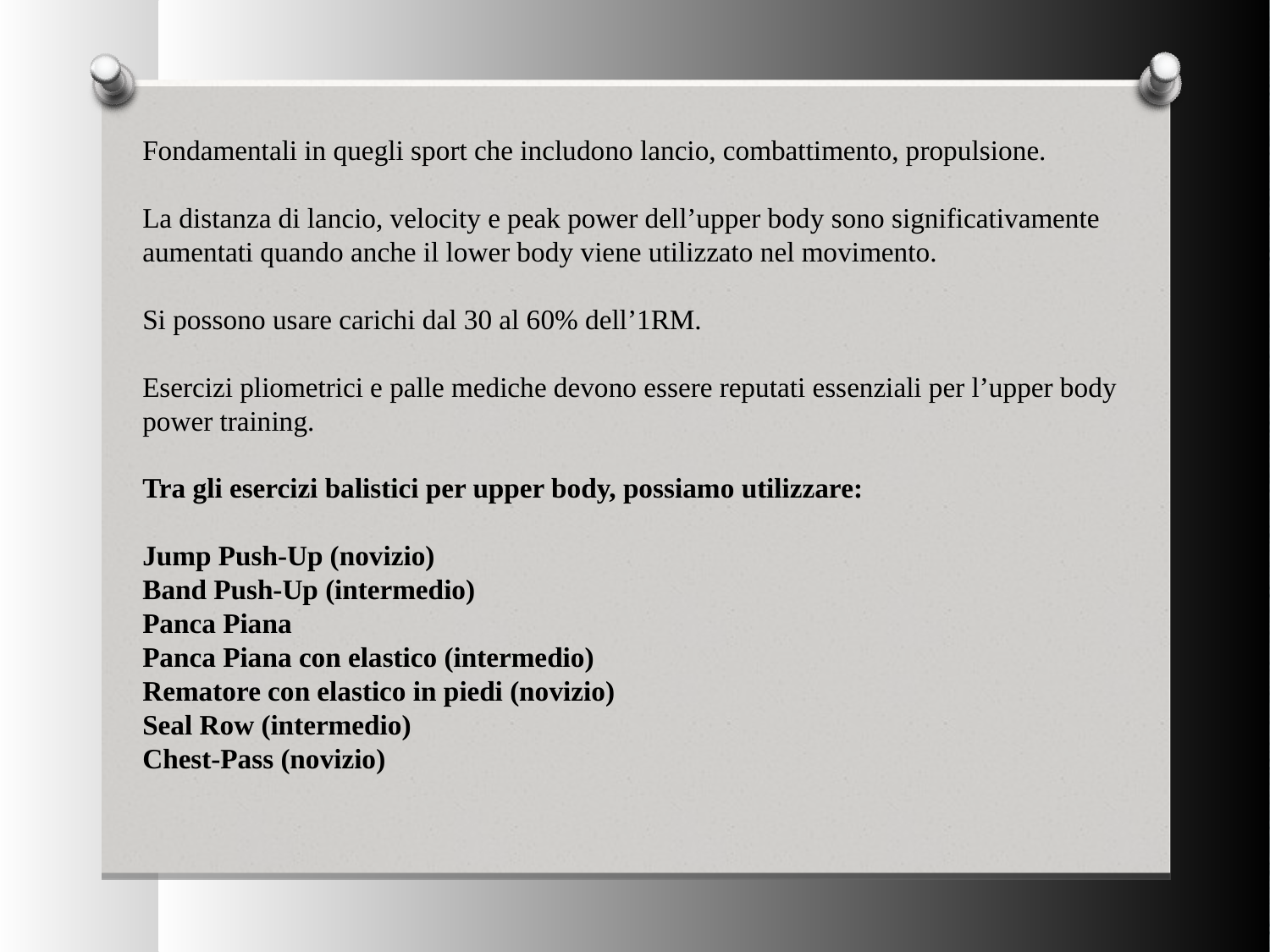

Fondamentali in quegli sport che includono lancio, combattimento, propulsione.

La distanza di lancio, velocity e peak power dell’upper body sono significativamente aumentati quando anche il lower body viene utilizzato nel movimento.

Si possono usare carichi dal 30 al 60% dell’1RM.

Esercizi pliometrici e palle mediche devono essere reputati essenziali per l’upper body power training.

Tra gli esercizi balistici per upper body, possiamo utilizzare:

Jump Push-Up (novizio)
Band Push-Up (intermedio)
Panca Piana
Panca Piana con elastico (intermedio)
Rematore con elastico in piedi (novizio)
Seal Row (intermedio)
Chest-Pass (novizio)